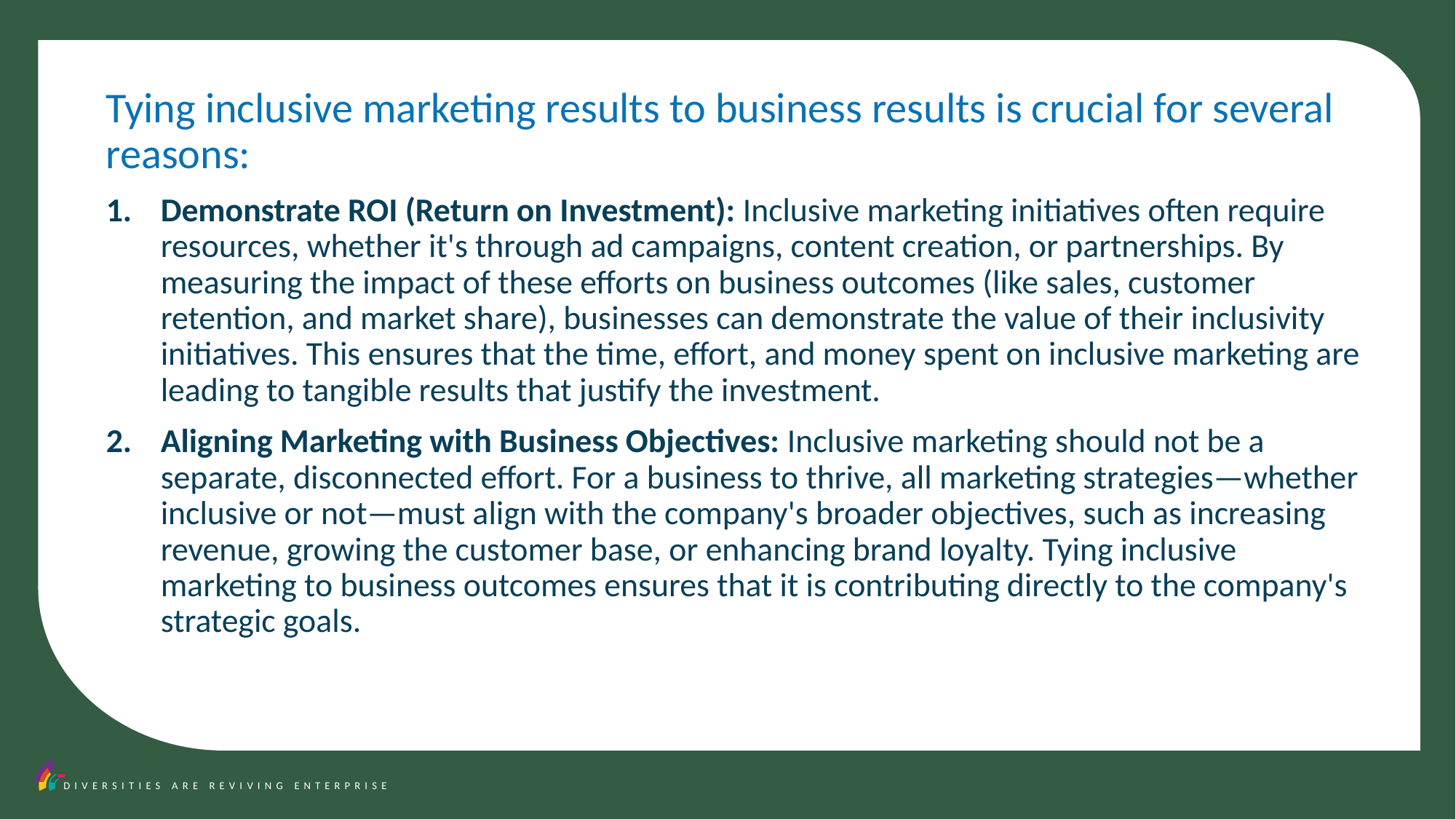

Tying inclusive marketing results to business results is crucial for several reasons:
Demonstrate ROI (Return on Investment): Inclusive marketing initiatives often require resources, whether it's through ad campaigns, content creation, or partnerships. By measuring the impact of these efforts on business outcomes (like sales, customer retention, and market share), businesses can demonstrate the value of their inclusivity initiatives. This ensures that the time, effort, and money spent on inclusive marketing are leading to tangible results that justify the investment.
Aligning Marketing with Business Objectives: Inclusive marketing should not be a separate, disconnected effort. For a business to thrive, all marketing strategies—whether inclusive or not—must align with the company's broader objectives, such as increasing revenue, growing the customer base, or enhancing brand loyalty. Tying inclusive marketing to business outcomes ensures that it is contributing directly to the company's strategic goals.